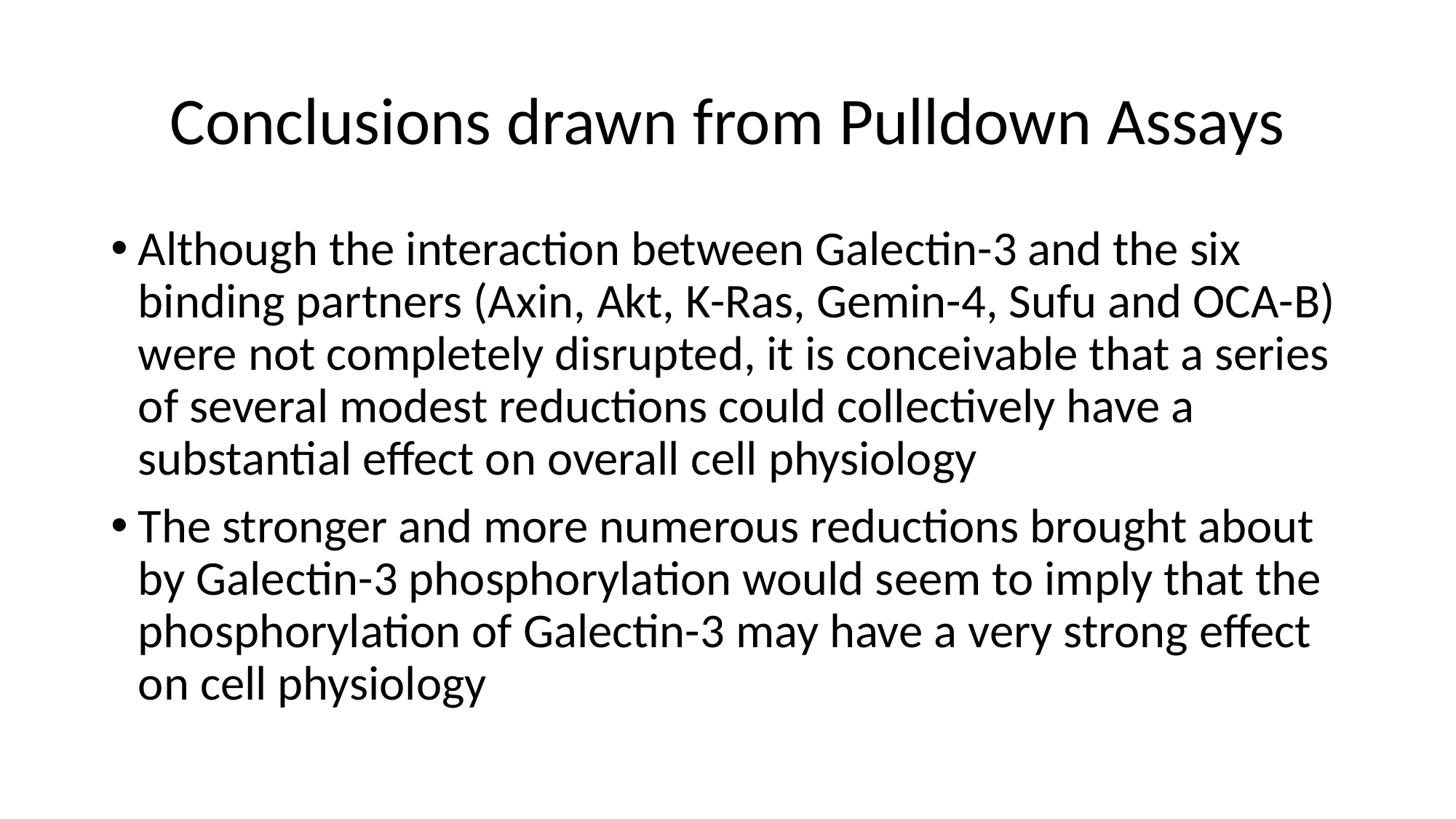

# Conclusions drawn from Pulldown Assays
Although the interaction between Galectin-3 and the six binding partners (Axin, Akt, K-Ras, Gemin-4, Sufu and OCA-B) were not completely disrupted, it is conceivable that a series of several modest reductions could collectively have a substantial effect on overall cell physiology
The stronger and more numerous reductions brought about by Galectin-3 phosphorylation would seem to imply that the phosphorylation of Galectin-3 may have a very strong effect on cell physiology